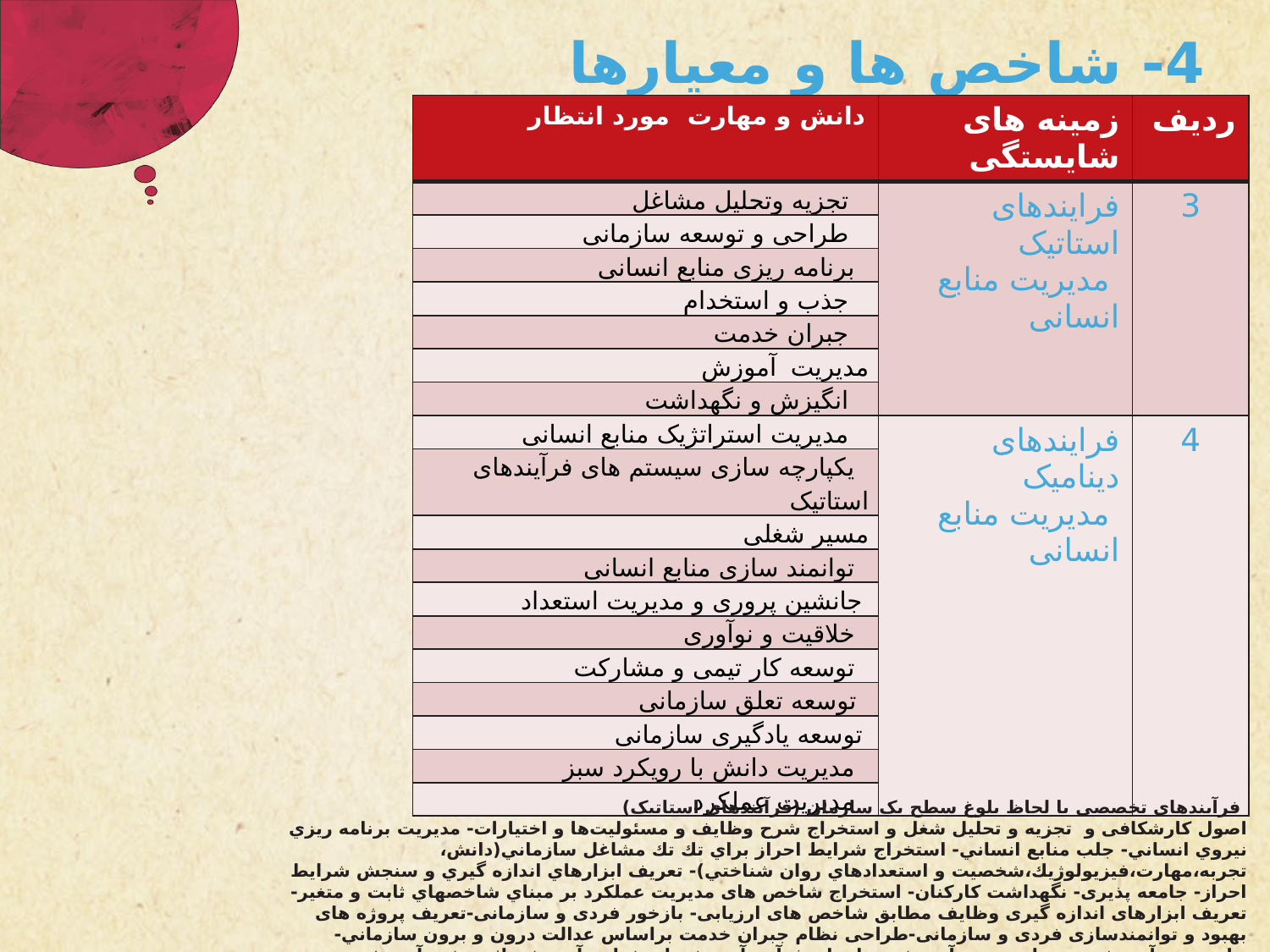

4- شاخص ها و معیارها
| دانش و مهارت مورد انتظار | زمینه های شایستگی | ردیف |
| --- | --- | --- |
| تجزیه وتحلیل مشاغل | فرایندهای استاتیک مدیریت منابع انسانی | 3 |
| طراحی و توسعه سازمانی |  |  |
| برنامه ریزی منابع انسانی |  |  |
| جذب و استخدام |  |  |
| جبران خدمت |  |  |
| مدیریت  آموزش |  |  |
| انگیزش و نگهداشت |  |  |
| مدیریت استراتژیک منابع انسانی | فرایندهای دینامیک مدیریت منابع انسانی | 4 |
| یکپارچه سازی سیستم های فرآیندهای استاتیک |  |  |
| مسیر شغلی |  |  |
| توانمند سازی منابع انسانی |  |  |
| جانشین پروری و مدیریت استعداد |  |  |
| خلاقیت و نوآوری |  |  |
| توسعه کار تیمی و مشارکت |  |  |
| توسعه تعلق سازمانی |  |  |
| توسعه یادگیری سازمانی |  |  |
| مدیریت دانش با رویکرد سبز |  |  |
| مدیریت عملکرد |  |  |
 فرآیندهای تخصصی با لحاظ بلوغ سطح یک سازمان (فرآیندهای استاتیک)
اصول کارشکافی و  تجزیه و تحلیل شغل و استخراج شرح وظايف و مسئوليت‌ها و اختيارات- مديريت برنامه ريزي نيروي انساني- جلب منابع انساني- استخراج شرايط احراز براي تك تك مشاغل سازماني(دانش، تجربه،مهارت،فيزيولوژيك،شخصيت و استعدادهاي روان شناختي)- تعريف ابزارهاي اندازه گيري و سنجش شرايط احراز- جامعه پذیری- نگهداشت كاركنان- استخراج شاخص های مديريت عملكرد بر مبناي شاخصهاي ثابت و متغير- تعریف ابزارهای اندازه گیری وظایف مطابق شاخص های ارزیابی- بازخور فردی و سازمانی-تعریف پروژه های بهبود و توانمندسازی فردی و سازمانی-طراحی نظام جبران خدمت براساس عدالت درون و برون سازماني-  نیازسنجی آموزشی-  برنامه ریزی آموزشی-  اجرای فرآیند آموزش- ارزشیابی آموزش- اثربخشی آموزشی- نیازسنجی سازمان در سیستم انگیزش براساس اهداف راهبری- نیاز سنجی کارکنان در سیستم انگیزش-  تلفیق نیازهای کارکنان و سازمان- نگهداشت کارکنان